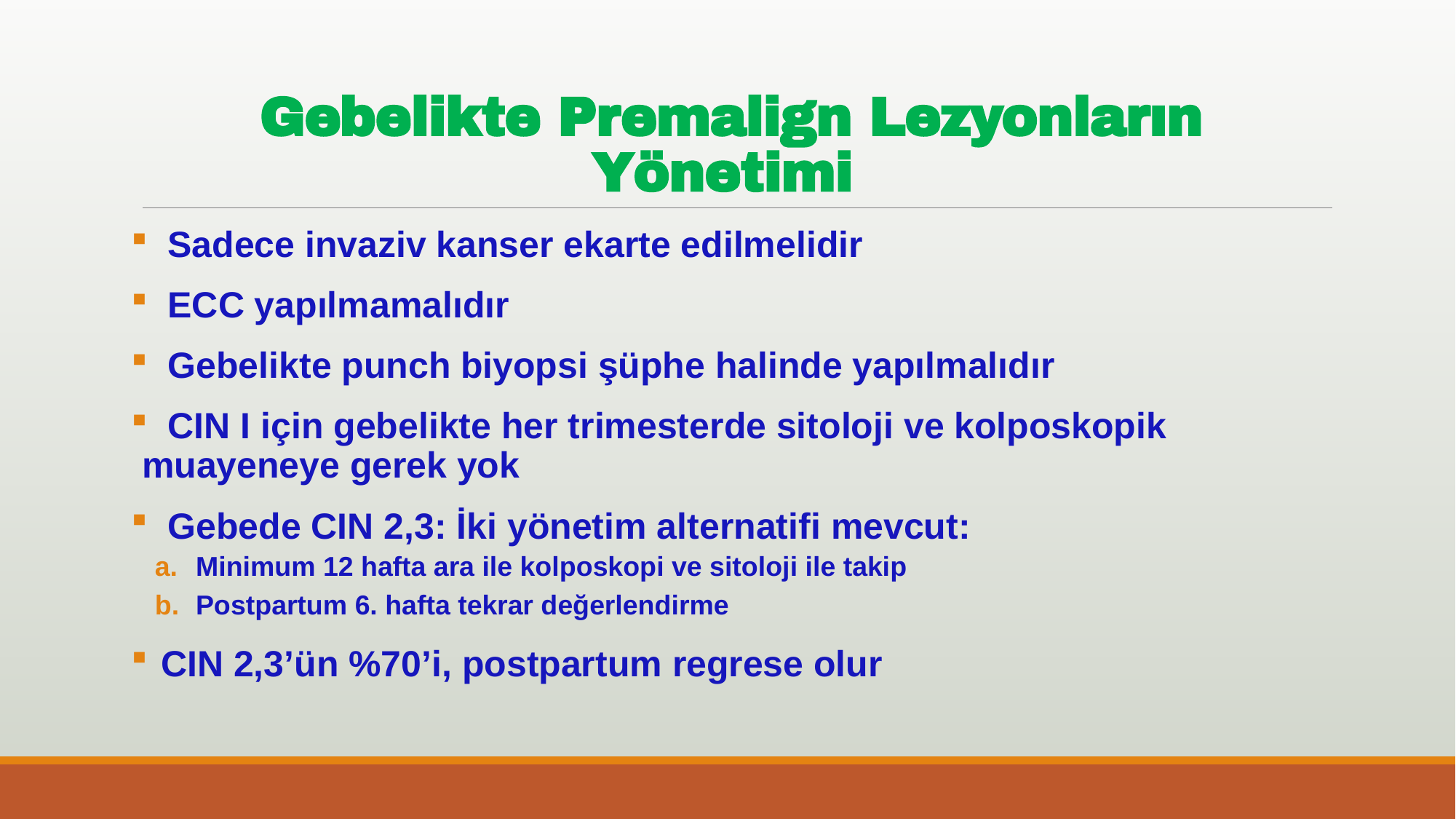

# Gebelikte Premalign Lezyonların Yönetimi
  Sadece invaziv kanser ekarte edilmelidir
  ECC yapılmamalıdır
  Gebelikte punch biyopsi şüphe halinde yapılmalıdır
  CIN I için gebelikte her trimesterde sitoloji ve kolposkopik muayeneye gerek yok
  Gebede CIN 2,3: İki yönetim alternatifi mevcut:
Minimum 12 hafta ara ile kolposkopi ve sitoloji ile takip
Postpartum 6. hafta tekrar değerlendirme
CIN 2,3’ün %70’i, postpartum regrese olur